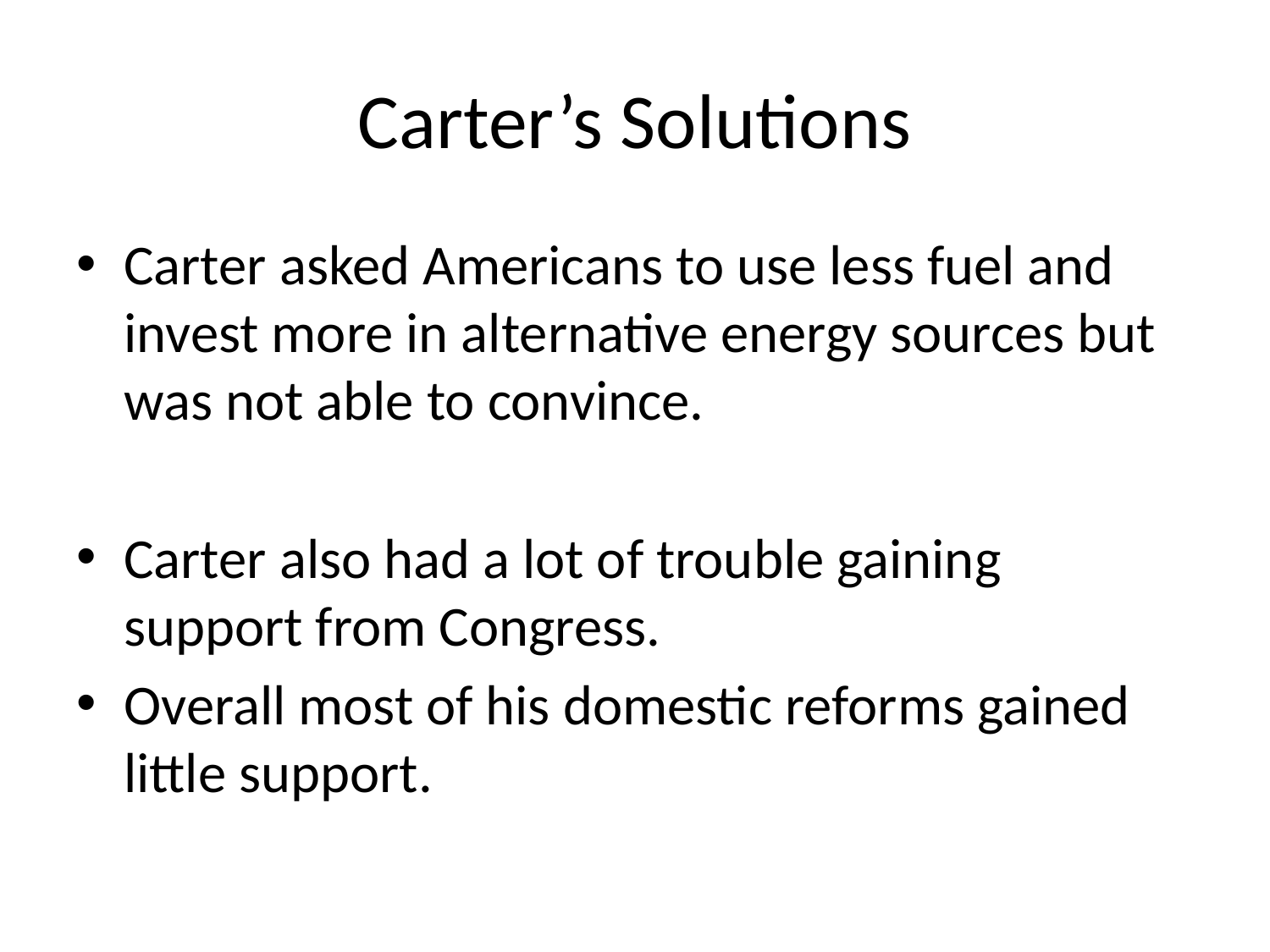

# Carter’s Solutions
Carter asked Americans to use less fuel and invest more in alternative energy sources but was not able to convince.

Carter also had a lot of trouble gaining support from Congress.
Overall most of his domestic reforms gained little support.